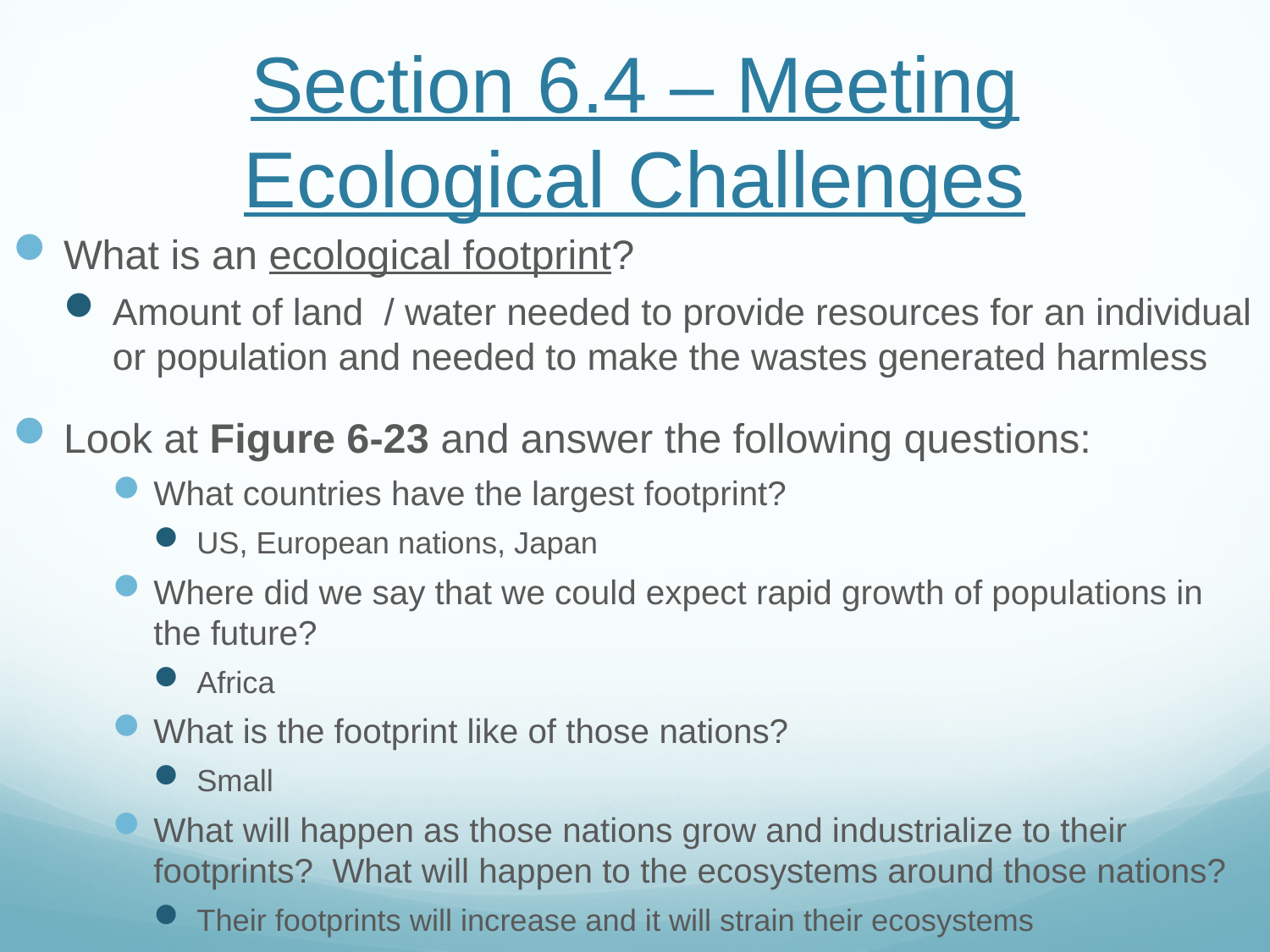

# Section 6.4 – Meeting Ecological Challenges
What is an ecological footprint?
Amount of land  / water needed to provide resources for an individual or population and needed to make the wastes generated harmless
Look at Figure 6-23 and answer the following questions:
What countries have the largest footprint?
US, European nations, Japan
Where did we say that we could expect rapid growth of populations in the future?
Africa
What is the footprint like of those nations?
Small
What will happen as those nations grow and industrialize to their footprints?  What will happen to the ecosystems around those nations?
Their footprints will increase and it will strain their ecosystems